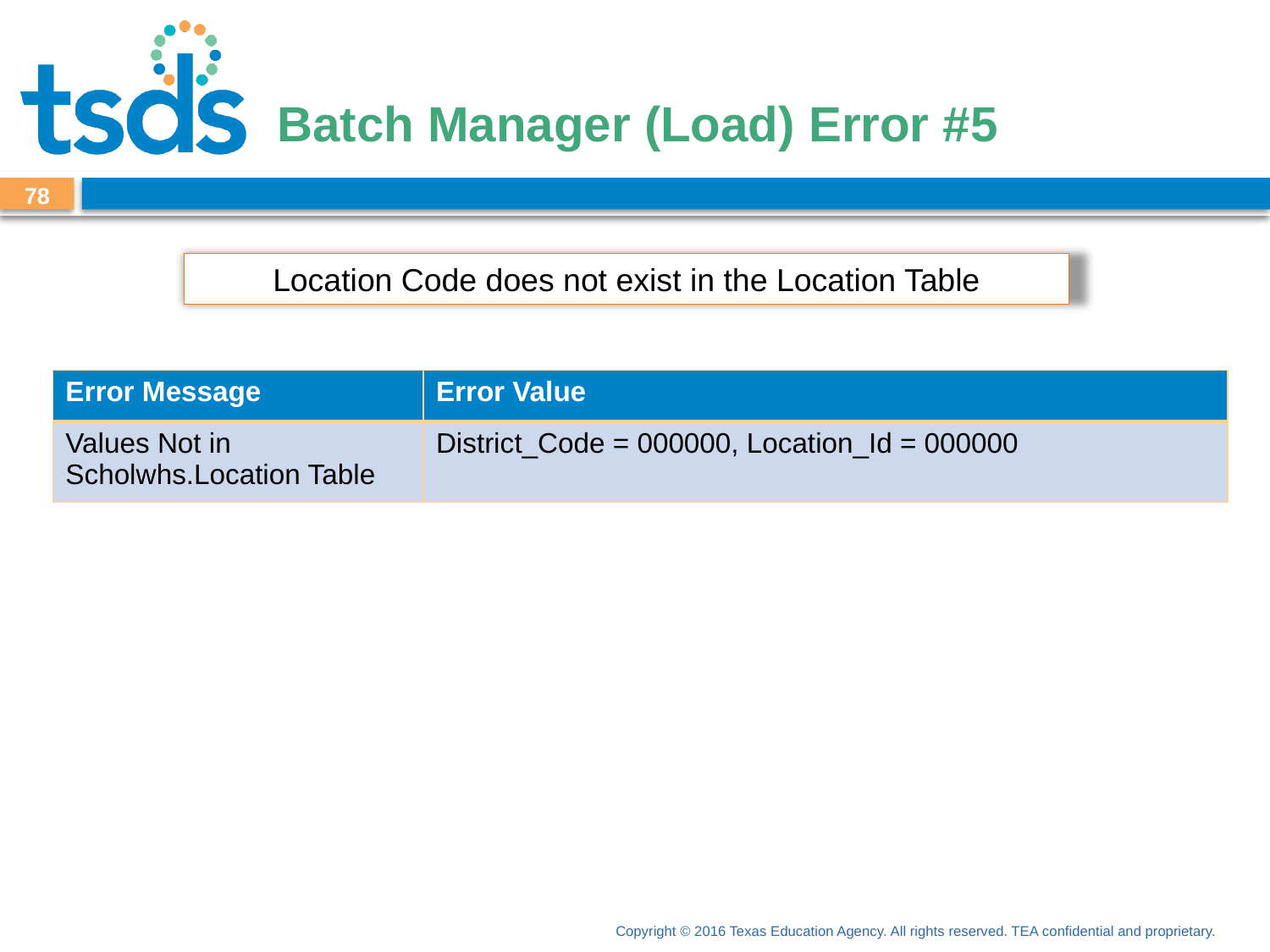

# Batch Manager (Load) Error #5

78
Location Code does not exist in the Location Table
| Error Message | Error Value |
| --- | --- |
| Values Not in Scholwhs.Location Table | District\_Code = 000000, Location\_Id = 000000 |